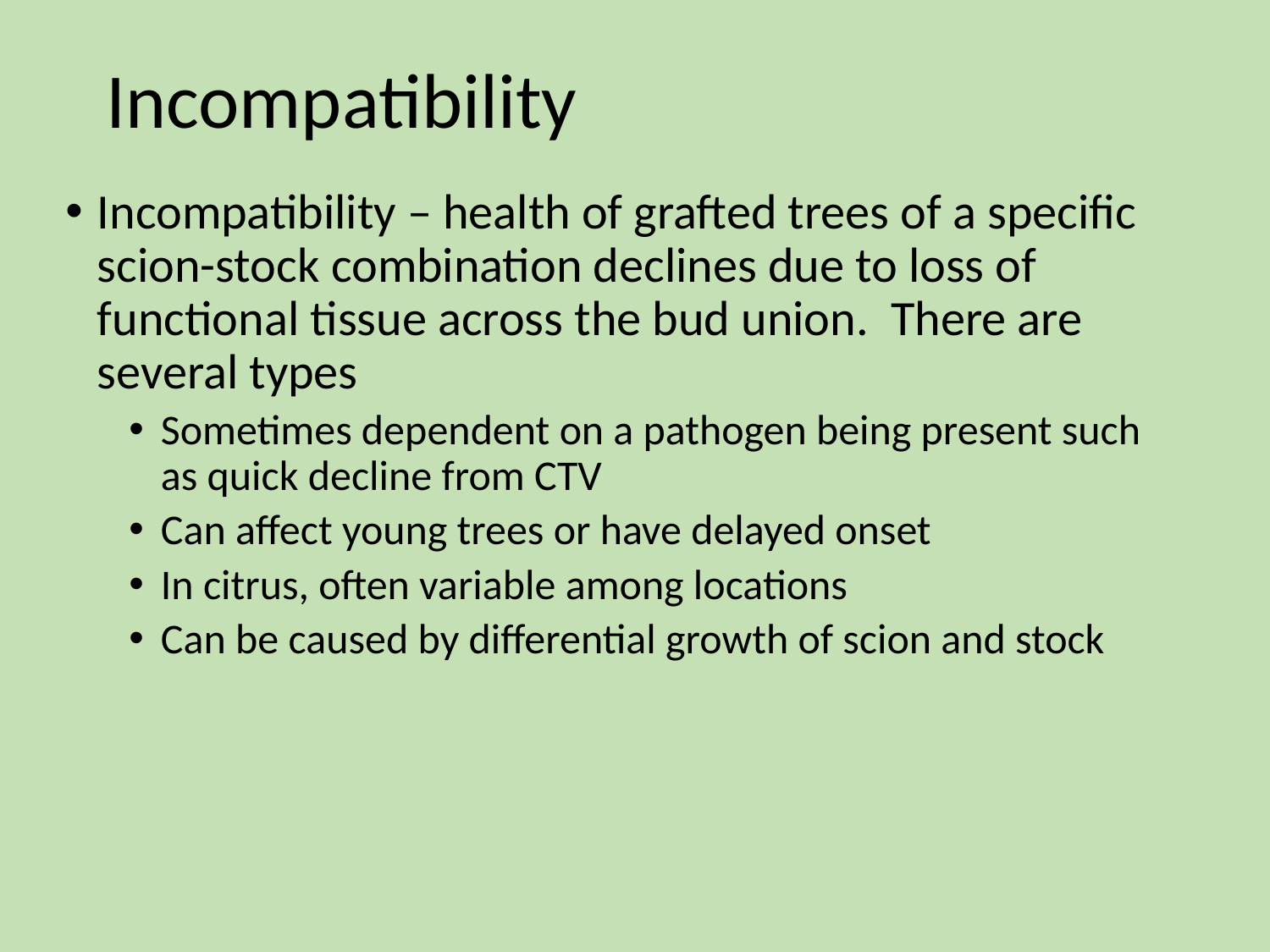

# Incompatibility
Incompatibility – health of grafted trees of a specific scion-stock combination declines due to loss of functional tissue across the bud union.  There are several types
Sometimes dependent on a pathogen being present such as quick decline from CTV
Can affect young trees or have delayed onset
In citrus, often variable among locations
Can be caused by differential growth of scion and stock